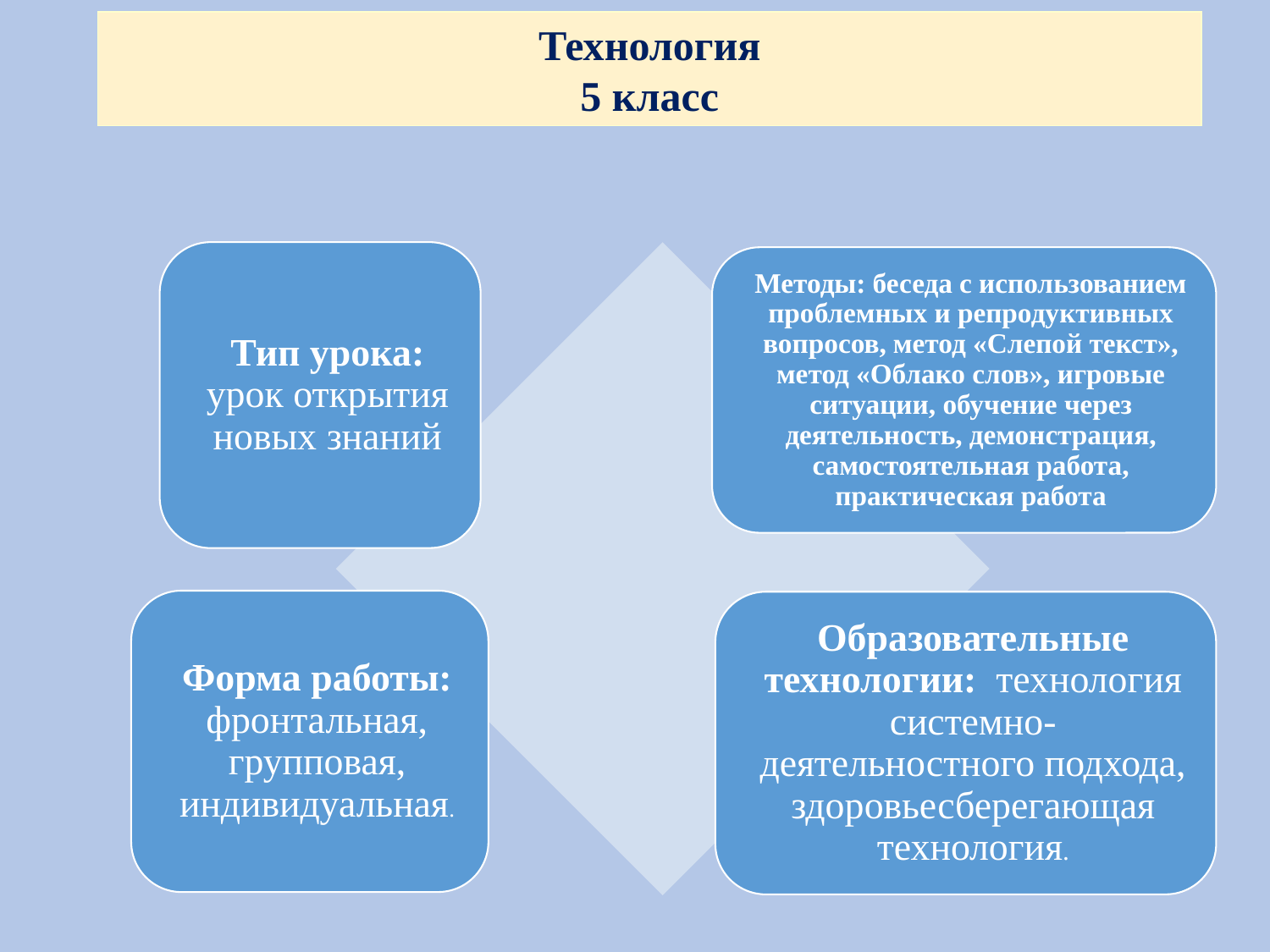

Технология
5 класс
Тип урока: урок открытия новых знаний
Методы: беседа с использованием проблемных и репродуктивных вопросов, метод «Слепой текст», метод «Облако слов», игровые ситуации, обучение через деятельность, демонстрация, самостоятельная работа, практическая работа
Форма работы: фронтальная, групповая, индивидуальная.
Образовательные технологии:  технология системно-деятельностного подхода, здоровьесберегающая технология.